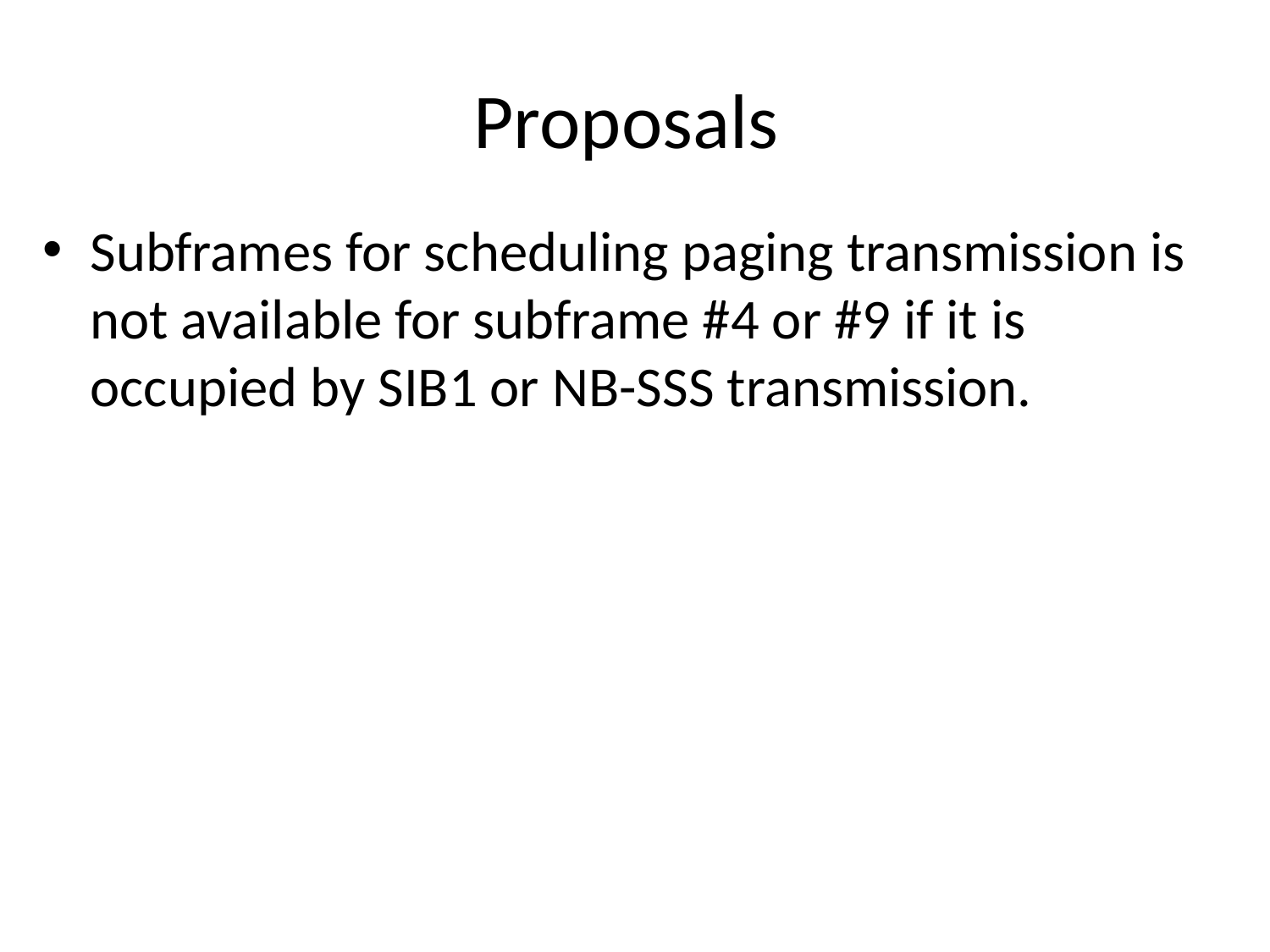

# Proposals
Subframes for scheduling paging transmission is not available for subframe #4 or #9 if it is occupied by SIB1 or NB-SSS transmission.